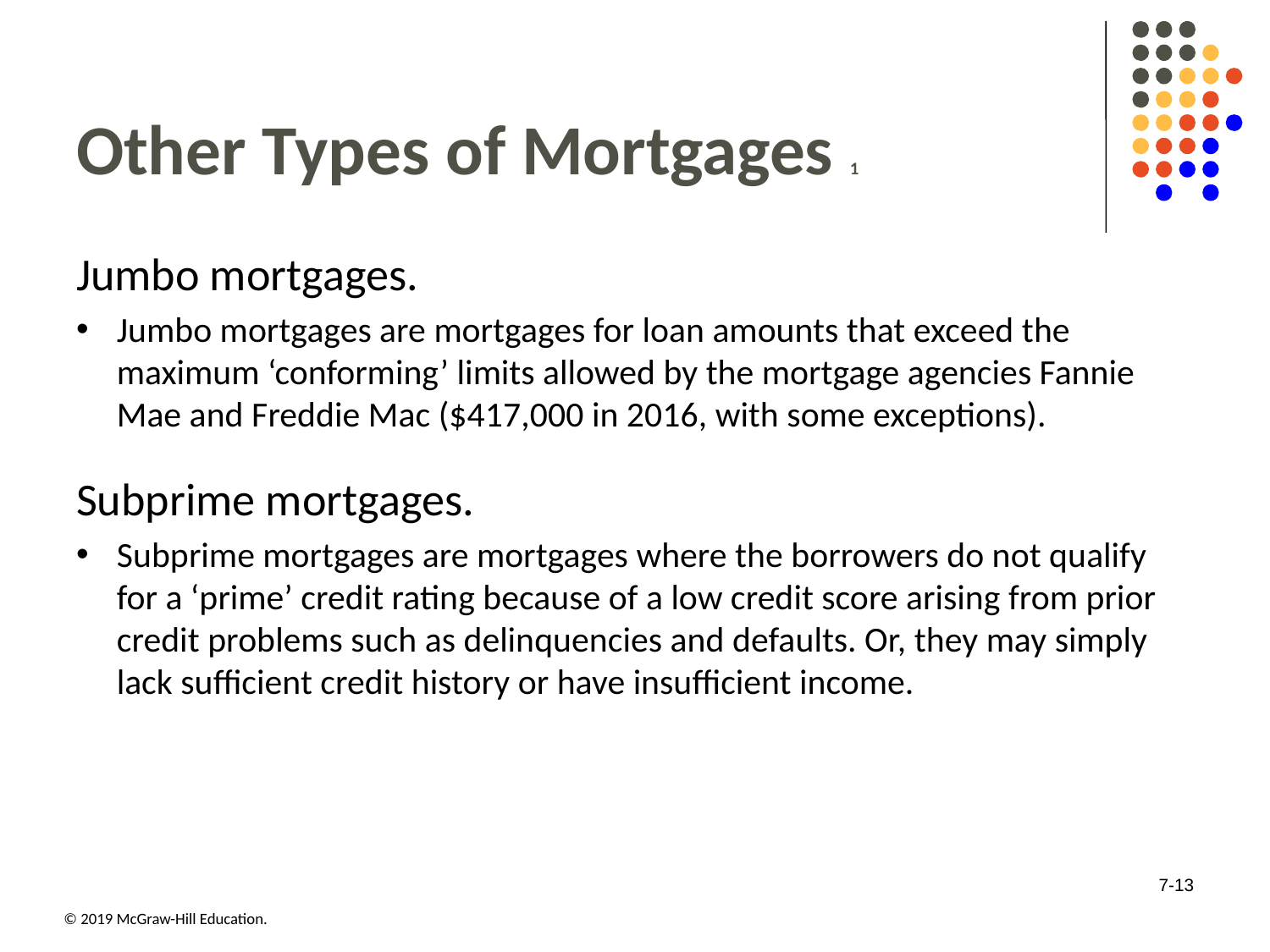

# Other Types of Mortgages 1
Jumbo mortgages.
Jumbo mortgages are mortgages for loan amounts that exceed the maximum ‘conforming’ limits allowed by the mortgage agencies Fannie Mae and Freddie Mac ($417,000 in 2016, with some exceptions).
Subprime mortgages.
Subprime mortgages are mortgages where the borrowers do not qualify for a ‘prime’ credit rating because of a low credit score arising from prior credit problems such as delinquencies and defaults. Or, they may simply lack sufficient credit history or have insufficient income.
7-13